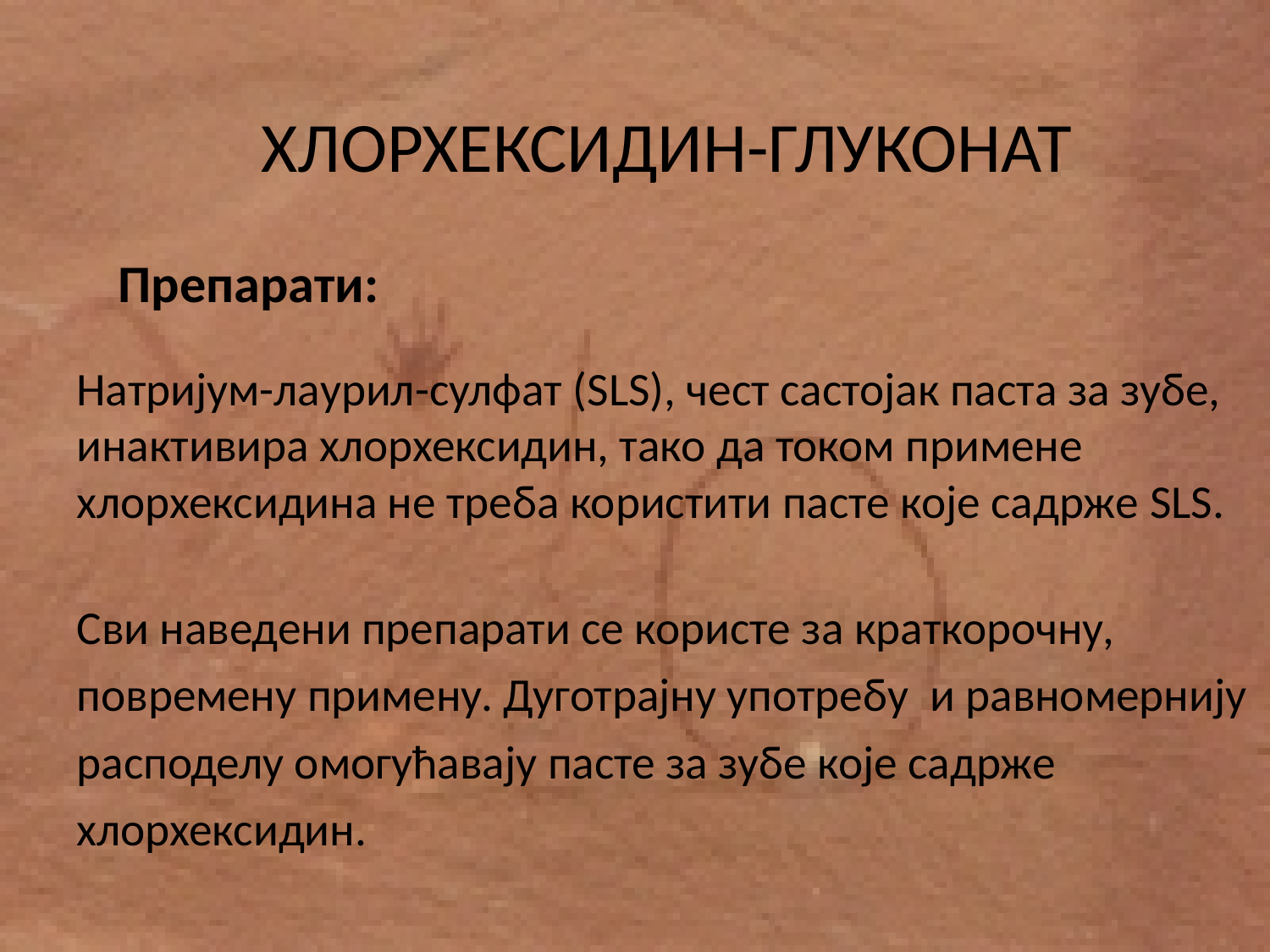

# ХЛОРХЕКСИДИН-ГЛУКОНАТ
	Препарати:

		Натријум-лаурил-сулфат (SLS), чест састојак паста за зубе, инактивира хлорхексидин, тако да током примене хлорхексидина не треба користити пасте које садрже SLS.

		Сви наведени препарати се користе за краткорочну, повремену примену. Дуготрајну употребу  и равномернију расподелу омогућавају пасте за зубе које садрже хлорхексидин.